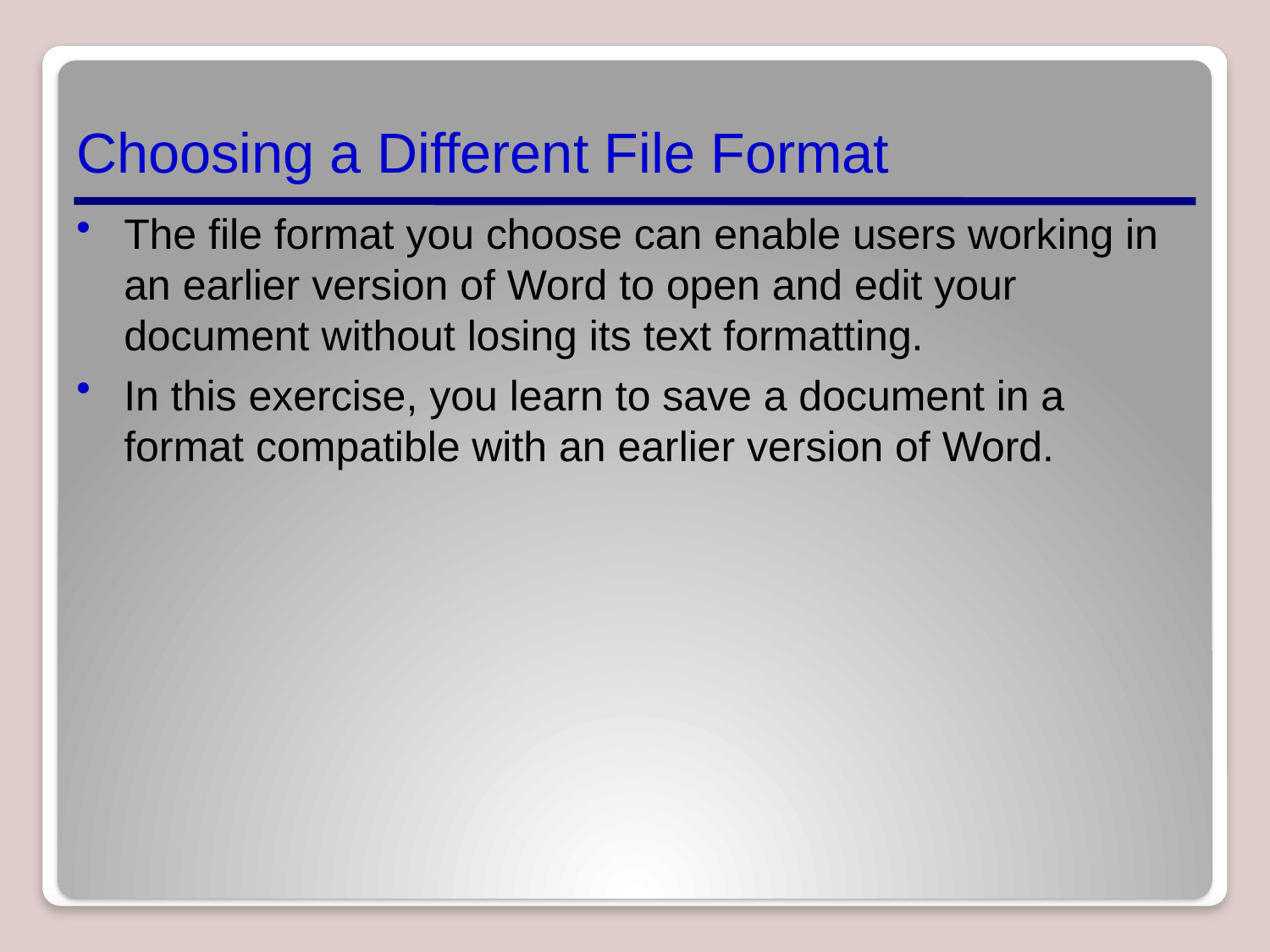

# Choosing a Different File Format
The file format you choose can enable users working in an earlier version of Word to open and edit your document without losing its text formatting.
In this exercise, you learn to save a document in a format compatible with an earlier version of Word.